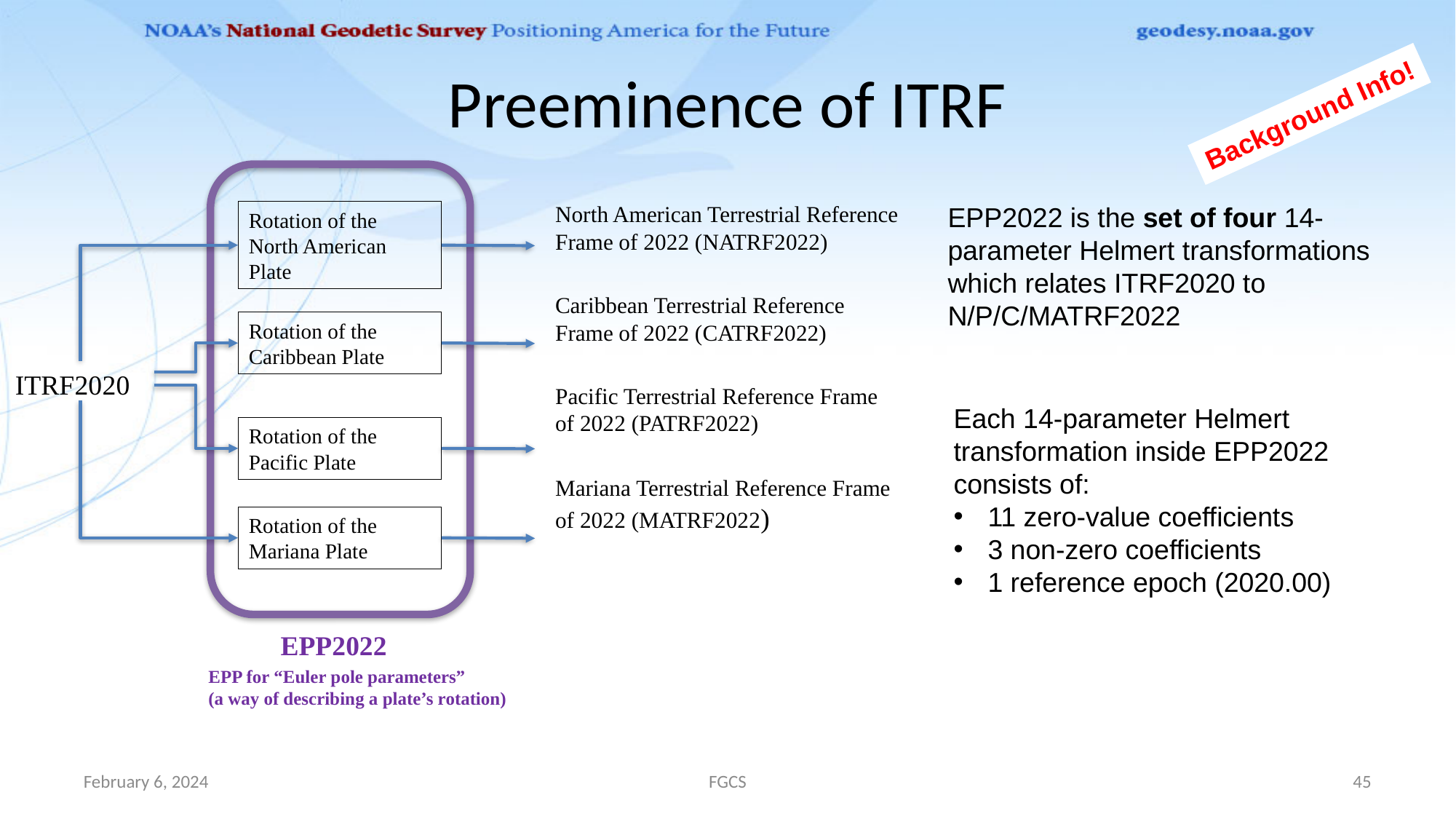

# Preeminence of ITRF
Background Info!

North American Terrestrial Reference Frame of 2022 (NATRF2022)

Caribbean Terrestrial Reference Frame of 2022 (CATRF2022)

Pacific Terrestrial Reference Frame of 2022 (PATRF2022)

Mariana Terrestrial Reference Frame of 2022 (MATRF2022)

EPP2022 is the set of four 14-parameter Helmert transformations which relates ITRF2020 to N/P/C/MATRF2022
Rotation of the
North American Plate
Rotation of the
Caribbean Plate
ITRF2020
Each 14-parameter Helmert transformation inside EPP2022 consists of:
11 zero-value coefficients
3 non-zero coefficients
1 reference epoch (2020.00)
Rotation of the
Pacific Plate
Rotation of the
Mariana Plate
EPP2022
EPP for “Euler pole parameters”
(a way of describing a plate’s rotation)
February 6, 2024
FGCS
45